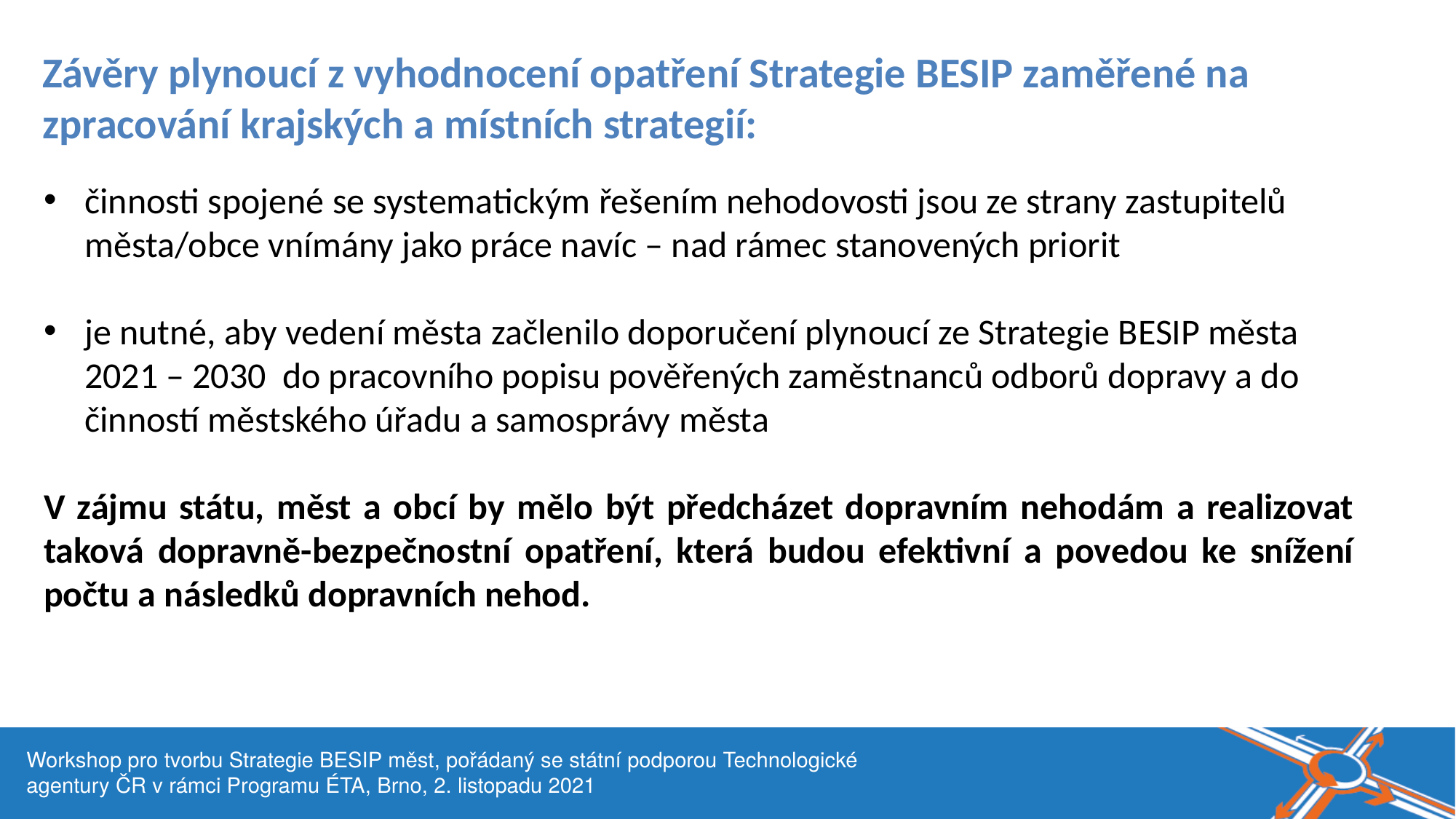

Závěry plynoucí z vyhodnocení opatření Strategie BESIP zaměřené na zpracování krajských a místních strategií:
činnosti spojené se systematickým řešením nehodovosti jsou ze strany zastupitelů města/obce vnímány jako práce navíc – nad rámec stanovených priorit

je nutné, aby vedení města začlenilo doporučení plynoucí ze Strategie BESIP města 2021 – 2030  do pracovního popisu pověřených zaměstnanců odborů dopravy a do činností městského úřadu a samosprávy města

V zájmu státu, měst a obcí by mělo být předcházet dopravním nehodám a realizovat taková dopravně-bezpečnostní opatření, která budou efektivní a povedou ke snížení počtu a následků dopravních nehod.

Workshop pro tvorbu Strategie BESIP měst, pořádaný se státní podporou Technologické agentury ČR v rámci Programu ÉTA, Brno, 2. listopadu 2021